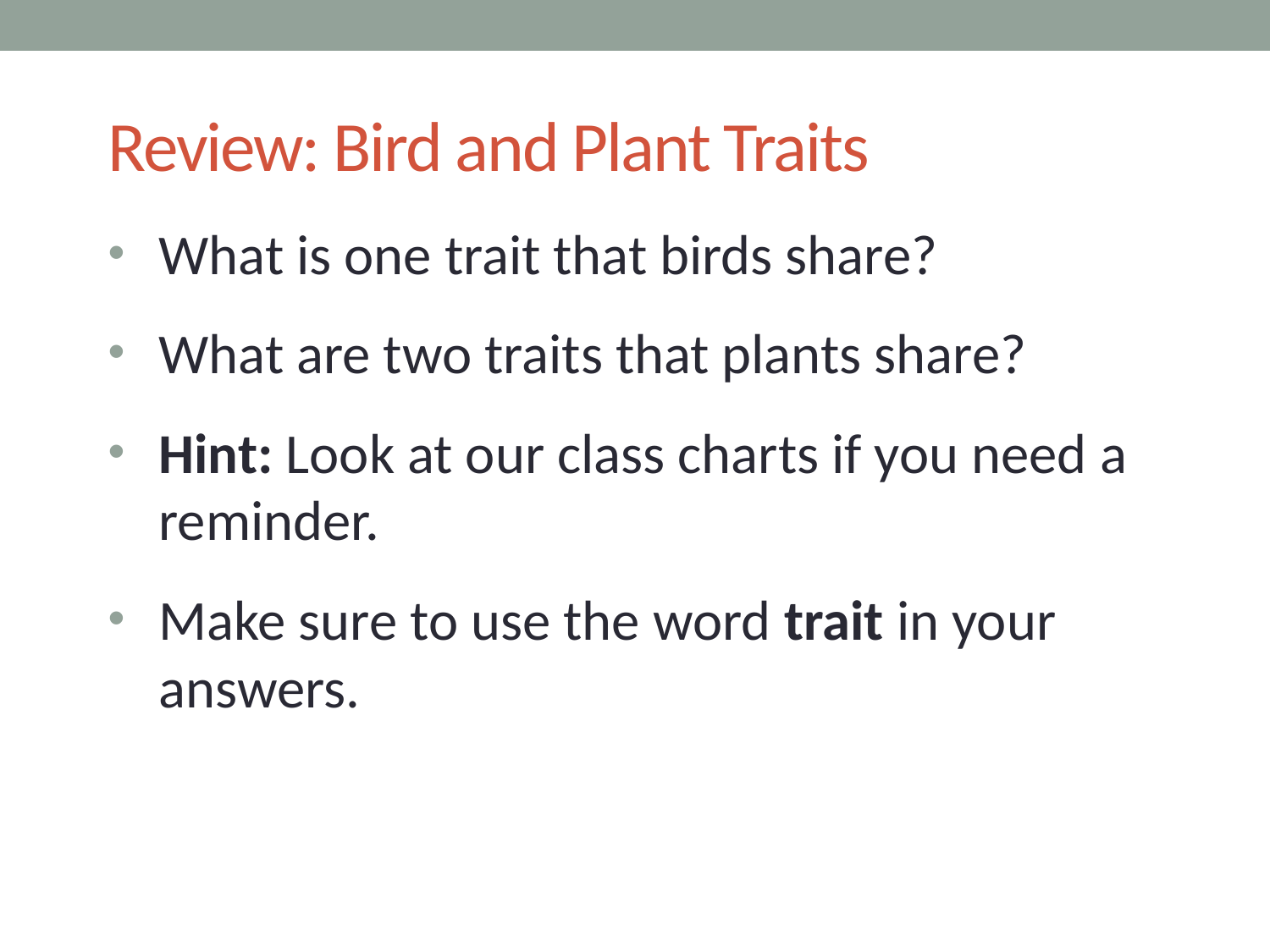

# Review: Bird and Plant Traits
What is one trait that birds share?
What are two traits that plants share?
Hint: Look at our class charts if you need a reminder.
Make sure to use the word trait in your answers.